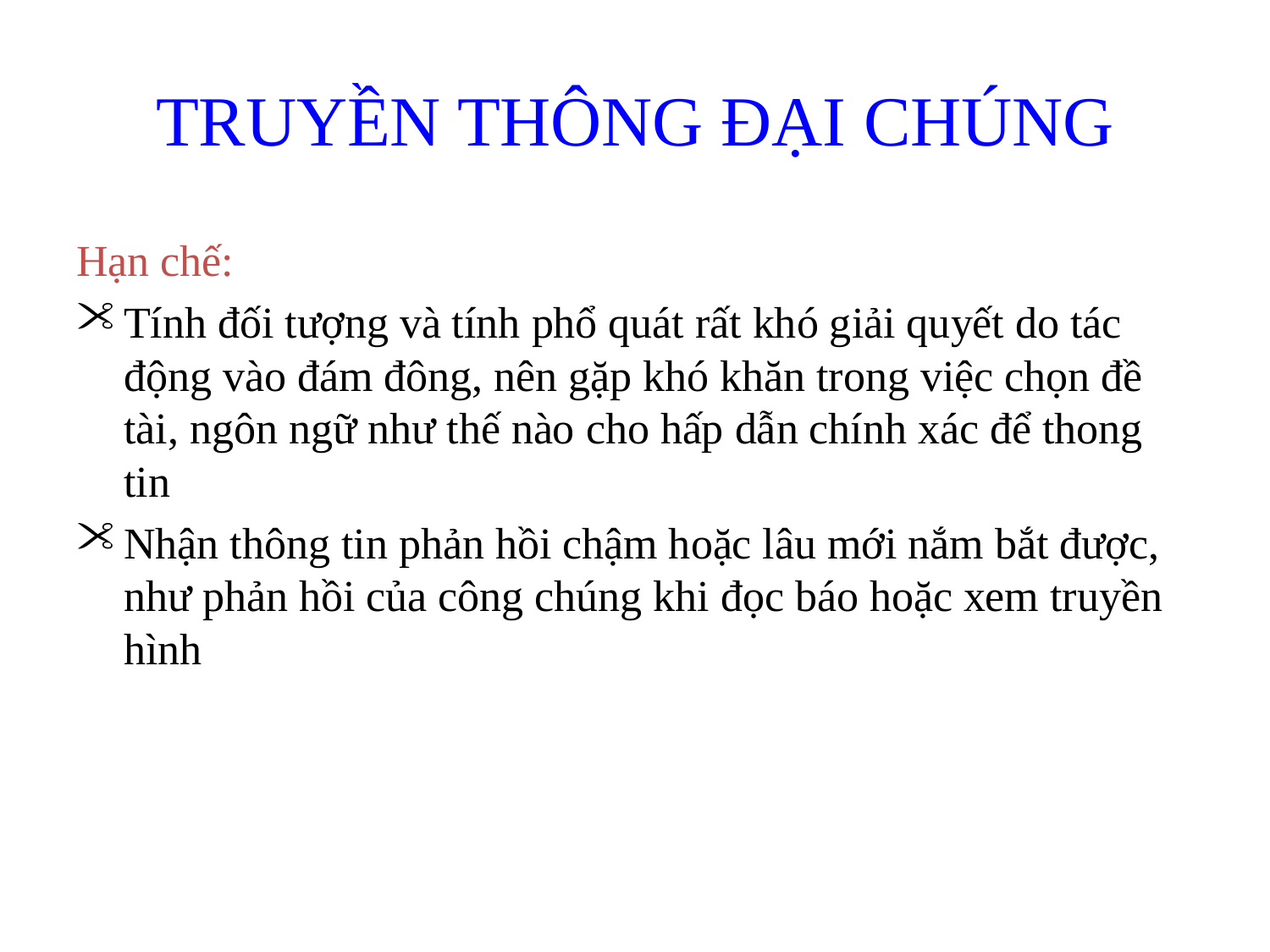

# TRUYỀN THÔNG ĐẠI CHÚNG
Hạn chế:
Tính đối tượng và tính phổ quát rất khó giải quyết do tác động vào đám đông, nên gặp khó khăn trong việc chọn đề tài, ngôn ngữ như thế nào cho hấp dẫn chính xác để thong tin
Nhận thông tin phản hồi chậm hoặc lâu mới nắm bắt được, như phản hồi của công chúng khi đọc báo hoặc xem truyền hình